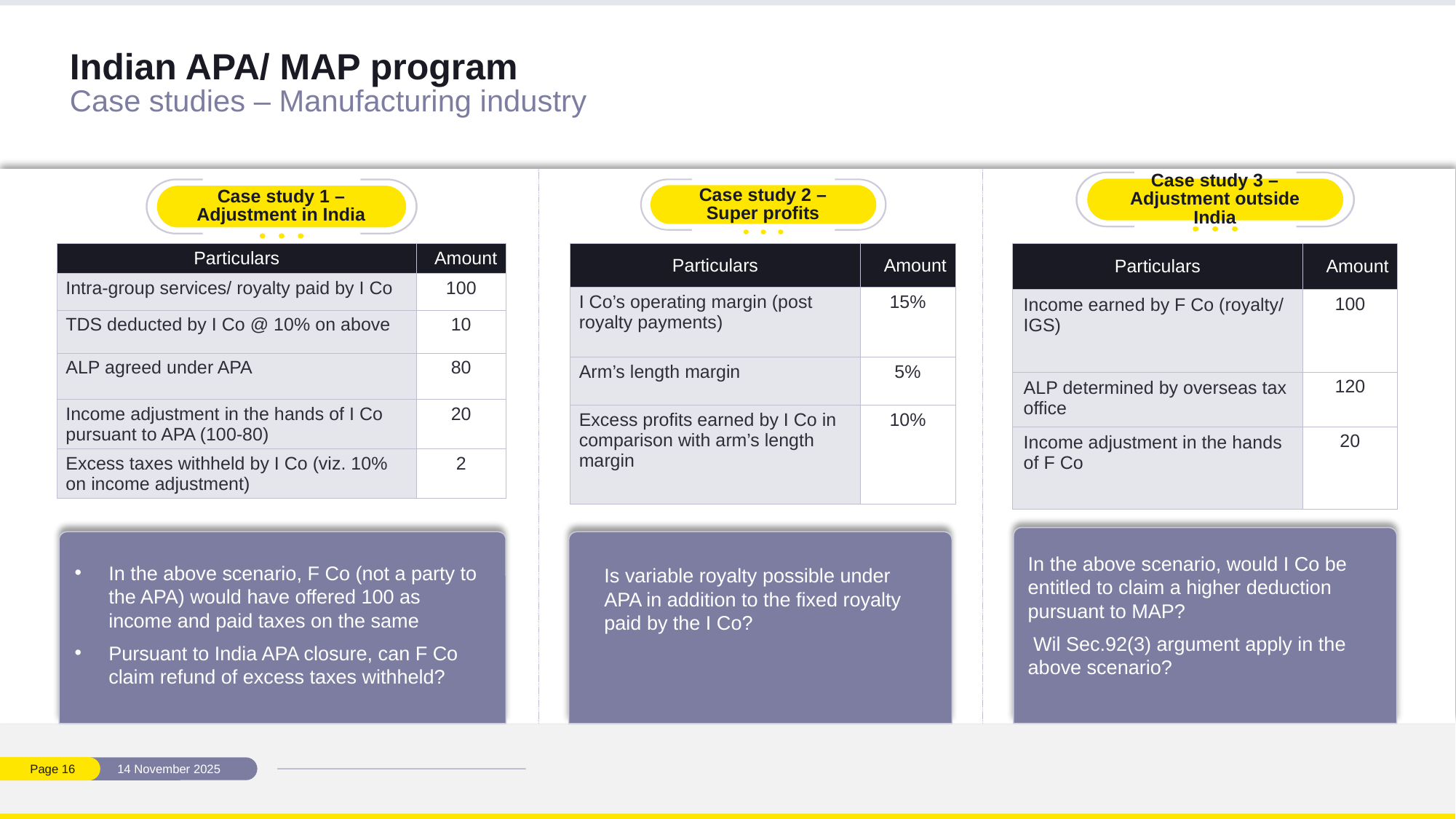

# Indian APA/ MAP program Case studies – Manufacturing industry
Case study 3 – Adjustment outside India

Case study 1 – Adjustment in India

Case study 2 – Super profits

| Particulars | Amount |
| --- | --- |
| Income earned by F Co (royalty/ IGS) | 100 |
| ALP determined by overseas tax office | 120 |
| Income adjustment in the hands of F Co | 20 |
| Particulars | Amount |
| --- | --- |
| Intra-group services/ royalty paid by I Co | 100 |
| TDS deducted by I Co @ 10% on above | 10 |
| ALP agreed under APA | 80 |
| Income adjustment in the hands of I Co pursuant to APA (100-80) | 20 |
| Excess taxes withheld by I Co (viz. 10% on income adjustment) | 2 |
| Particulars | Amount |
| --- | --- |
| I Co’s operating margin (post royalty payments) | 15% |
| Arm’s length margin | 5% |
| Excess profits earned by I Co in comparison with arm’s length margin | 10% |

In the above scenario, would I Co be entitled to claim a higher deduction pursuant to MAP?
 Wil Sec.92(3) argument apply in the above scenario?
In the above scenario, F Co (not a party to the APA) would have offered 100 as income and paid taxes on the same
Pursuant to India APA closure, can F Co claim refund of excess taxes withheld?
Is variable royalty possible under APA in addition to the fixed royalty paid by the I Co?